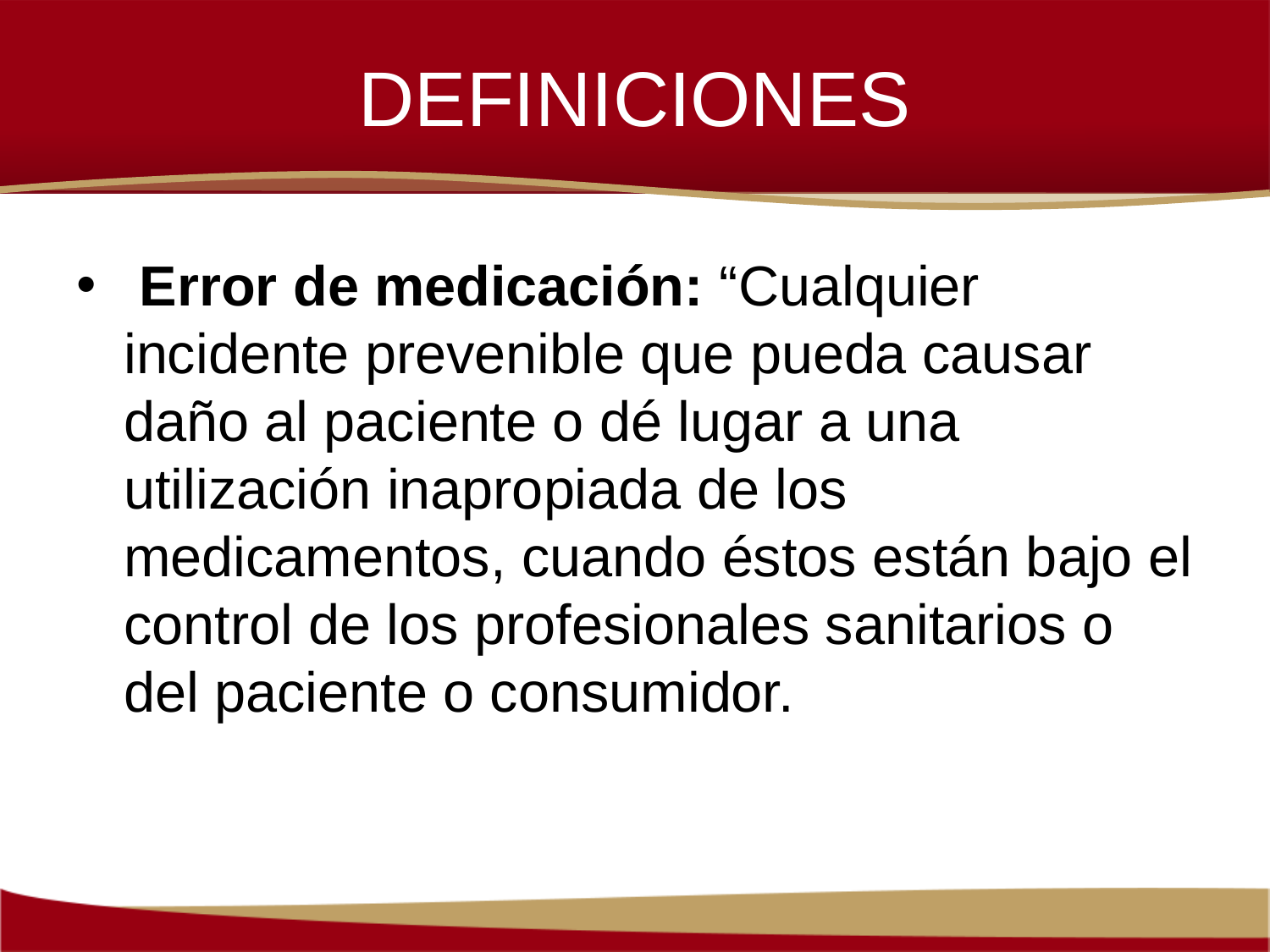

# DEFINICIONES
 Error de medicación: “Cualquier incidente prevenible que pueda causar daño al paciente o dé lugar a una utilización inapropiada de los medicamentos, cuando éstos están bajo el control de los profesionales sanitarios o del paciente o consumidor.